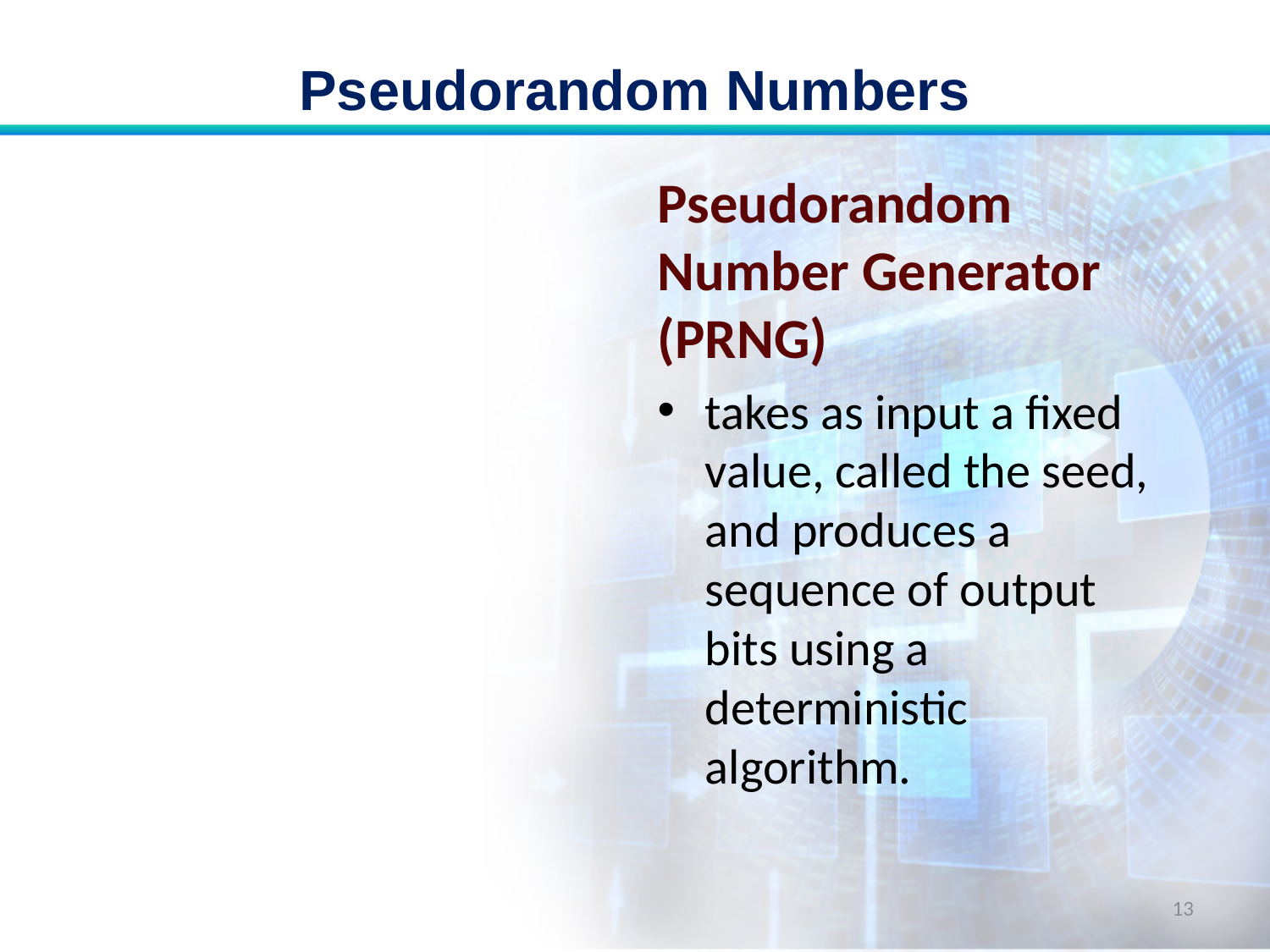

# Pseudorandom Numbers
Pseudorandom Number Generator (PRNG)
takes as input a fixed value, called the seed, and produces a sequence of output bits using a deterministic algorithm.
13